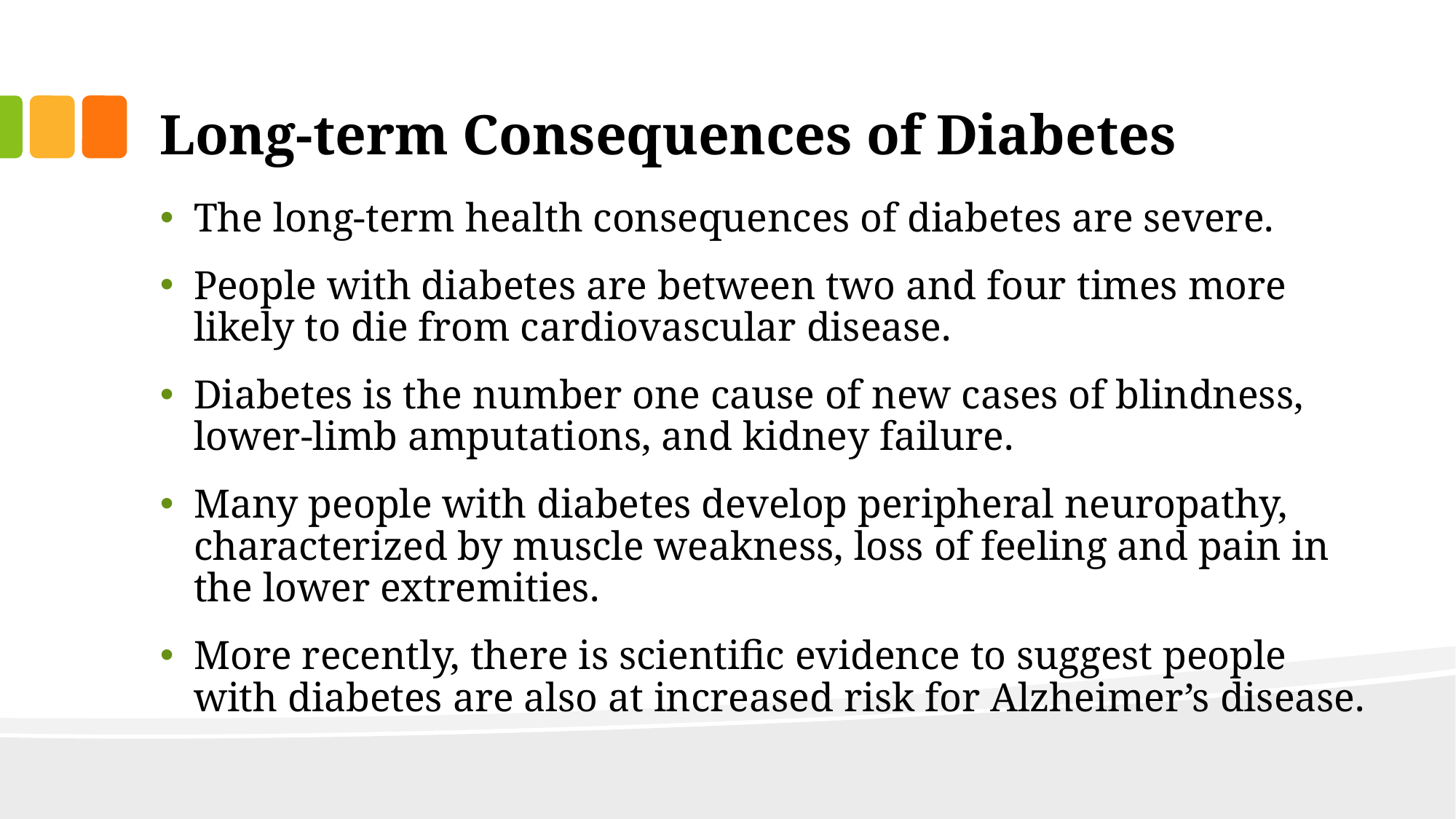

# Long-term Consequences of Diabetes
The long-term health consequences of diabetes are severe.
People with diabetes are between two and four times more likely to die from cardiovascular disease.
Diabetes is the number one cause of new cases of blindness, lower-limb amputations, and kidney failure.
Many people with diabetes develop peripheral neuropathy, characterized by muscle weakness, loss of feeling and pain in the lower extremities.
More recently, there is scientific evidence to suggest people with diabetes are also at increased risk for Alzheimer’s disease.